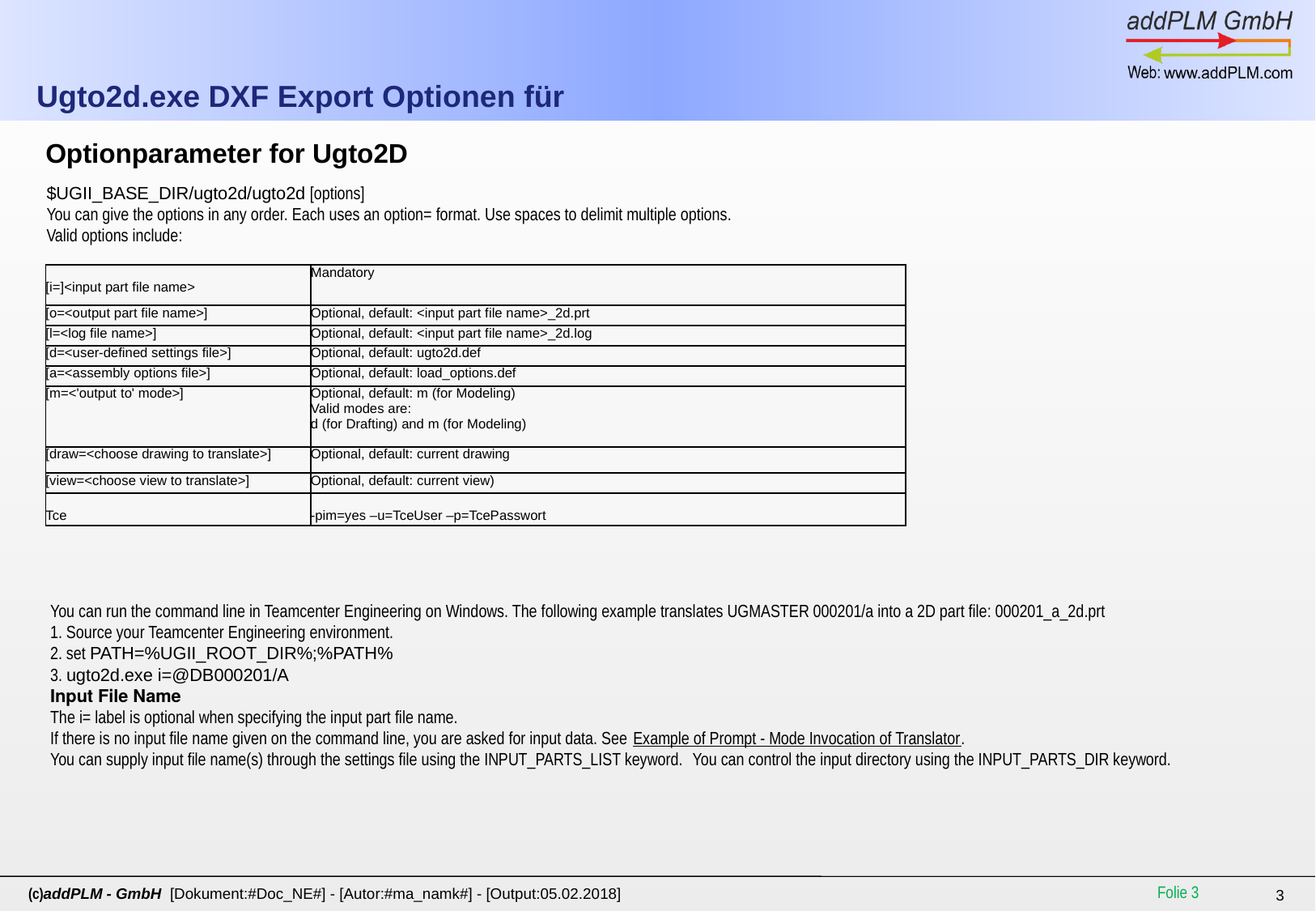

# Ugto2d.exe DXF Export Optionen für
Optionparameter for Ugto2D
$UGII_BASE_DIR/ugto2d/ugto2d [options]
You can give the options in any order. Each uses an option= format. Use spaces to delimit multiple options.
Valid options include:
| [i=]<input part file name> | Mandatory |
| --- | --- |
| [o=<output part file name>] | Optional, default: <input part file name>\_2d.prt |
| [l=<log file name>] | Optional, default: <input part file name>\_2d.log |
| [d=<user-defined settings file>] | Optional, default: ugto2d.def |
| [a=<assembly options file>] | Optional, default: load\_options.def |
| [m=<'output to' mode>] | Optional, default: m (for Modeling) Valid modes are: d (for Drafting) and m (for Modeling) |
| [draw=<choose drawing to translate>] | Optional, default: current drawing |
| [view=<choose view to translate>] | Optional, default: current view) |
| Tce | -pim=yes –u=TceUser –p=TcePasswort |
You can run the command line in Teamcenter Engineering on Windows. The following example translates UGMASTER 000201/a into a 2D part file: 000201_a_2d.prt
1. Source your Teamcenter Engineering environment.
2. set PATH=%UGII_ROOT_DIR%;%PATH%
3. ugto2d.exe i=@DB000201/A
Input File Name
The i= label is optional when specifying the input part file name.
If there is no input file name given on the command line, you are asked for input data. See Example of Prompt - Mode Invocation of Translator.
You can supply input file name(s) through the settings file using the INPUT_PARTS_LIST keyword.  You can control the input directory using the INPUT_PARTS_DIR keyword.
Folie 3